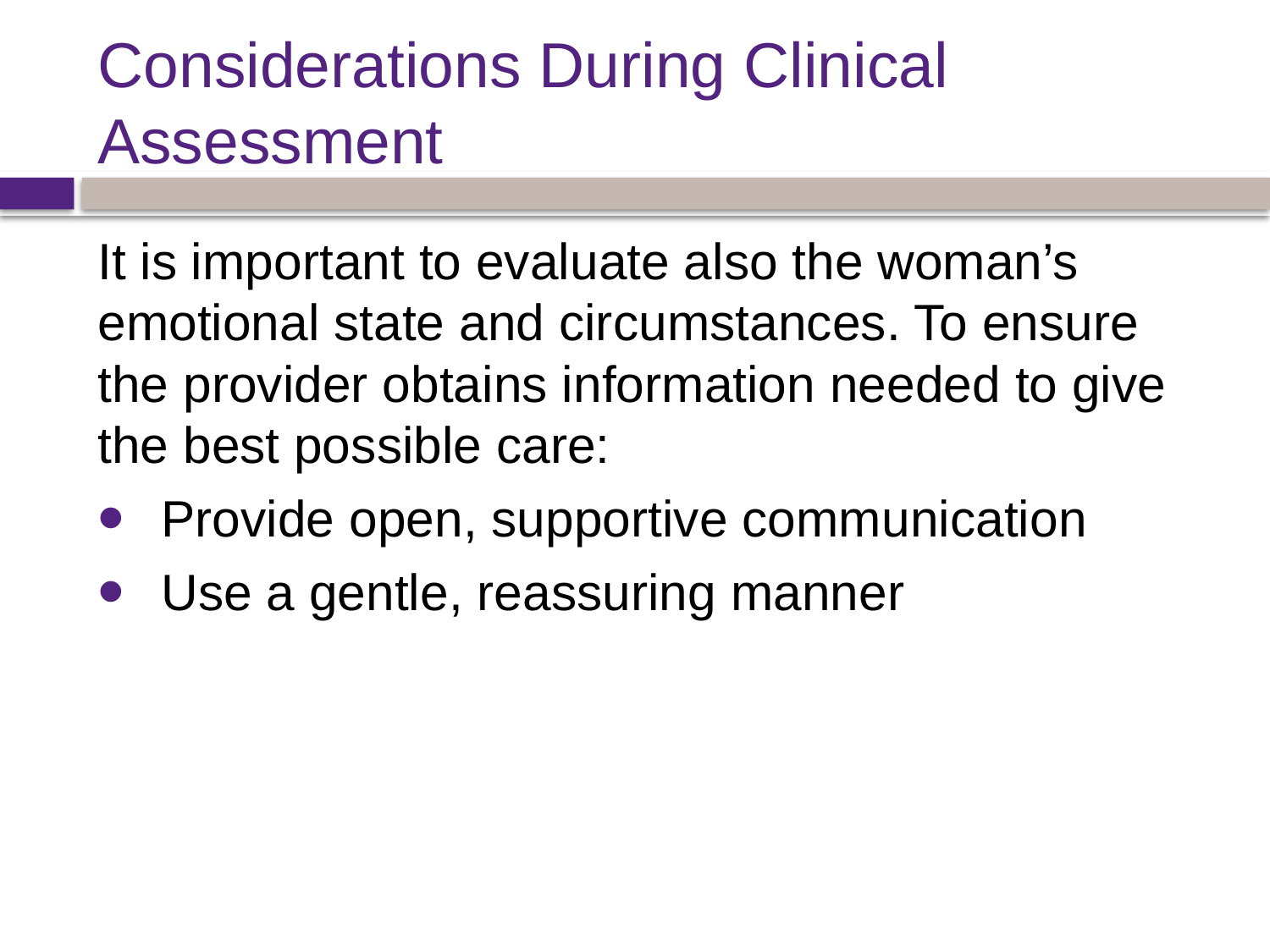

# Considerations During Clinical Assessment
It is important to evaluate also the woman’s emotional state and circumstances. To ensure the provider obtains information needed to give the best possible care:
Provide open, supportive communication
Use a gentle, reassuring manner